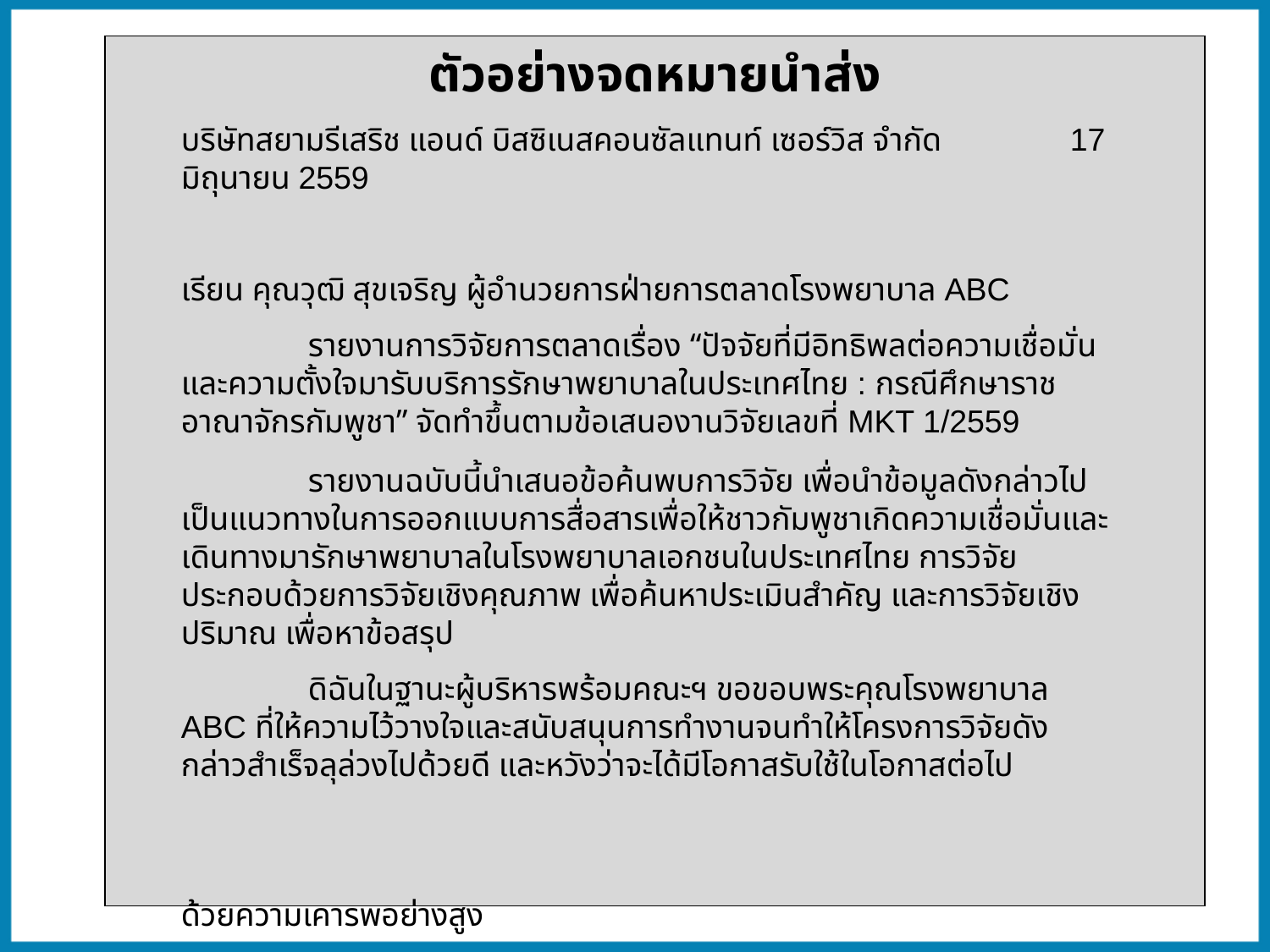

ตัวอย่างจดหมายนำส่ง
บริษัทสยามรีเสริช แอนด์ บิสซิเนสคอนซัลแทนท์ เซอร์วิส จำกัด		17 มิถุนายน 2559

เรียน คุณวุฒิ สุขเจริญ ผู้อำนวยการฝ่ายการตลาดโรงพยาบาล ABC
 	รายงานการวิจัยการตลาดเรื่อง “ปัจจัยที่มีอิทธิพลต่อความเชื่อมั่นและความตั้งใจมารับบริการรักษาพยาบาลในประเทศไทย : กรณีศึกษาราชอาณาจักรกัมพูชา” จัดทำขึ้นตามข้อเสนองานวิจัยเลขที่ MKT 1/2559
	รายงานฉบับนี้นำเสนอข้อค้นพบการวิจัย เพื่อนำข้อมูลดังกล่าวไปเป็นแนวทางในการออกแบบการสื่อสารเพื่อให้ชาวกัมพูชาเกิดความเชื่อมั่นและเดินทางมารักษาพยาบาลในโรงพยาบาลเอกชนในประเทศไทย การวิจัยประกอบด้วยการวิจัยเชิงคุณภาพ เพื่อค้นหาประเมินสำคัญ และการวิจัยเชิงปริมาณ เพื่อหาข้อสรุป
	ดิฉันในฐานะผู้บริหารพร้อมคณะฯ ขอขอบพระคุณโรงพยาบาล ABC ที่ให้ความไว้วางใจและสนับสนุนการทำงานจนทำให้โครงการวิจัยดังกล่าวสำเร็จลุล่วงไปด้วยดี และหวังว่าจะได้มีโอกาสรับใช้ในโอกาสต่อไป

			                                                                  ด้วยความเคารพอย่างสูง

                                                                                                                                          (เมตตา บุญเปี่ยม)
				                                                      กรรมการผู้จัดการ